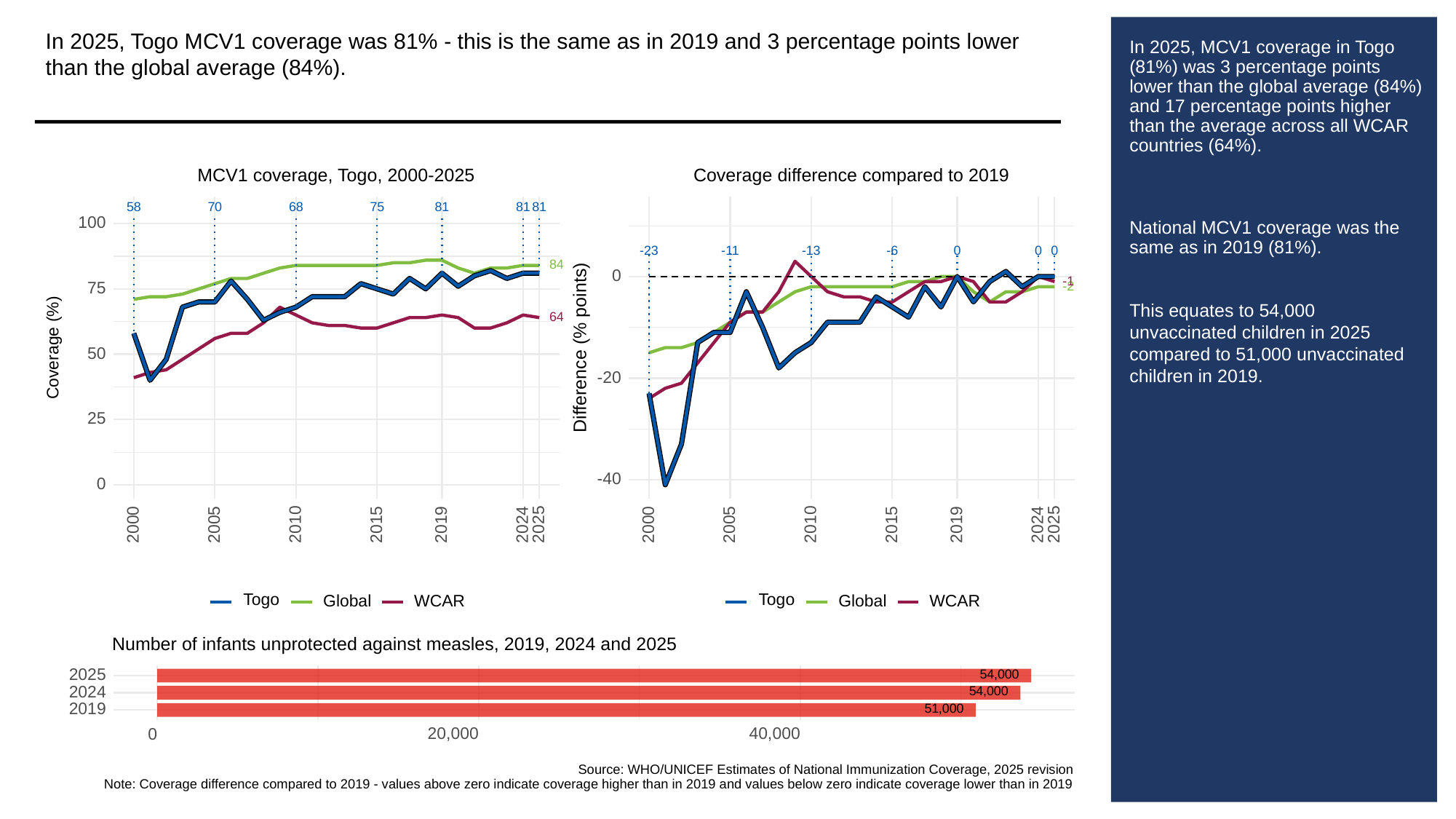

In 2025, Togo MCV1 coverage was 81% - this is the same as in 2019 and 3 percentage points lower than the global average (84%).
# In 2025, MCV1 coverage in Togo (81%) was 3 percentage points lower than the global average (84%) and 17 percentage points higher than the average across all WCAR countries (64%).

National MCV1 coverage was the same as in 2019 (81%).

This equates to 54,000 unvaccinated children in 2025 compared to 51,000 unvaccinated children in 2019.

MCV1 coverage, Togo, 2000-2025
Coverage difference compared to 2019

58
70
68
81
81
81
75
100

-23
-13
-6
0
0
0
-11

84

0

-1
-2
75

64

Difference (% points)
Coverage (%)
50

-20

25

-40
0

2000
2005
2010
2015
2019
2024
2025
2000
2005
2010
2015
2019
2024
2025
Togo
Togo
Global
WCAR
Global
WCAR

Number of infants unprotected against measles, 2019, 2024 and 2025

54,000
2025

54,000
2024

51,000
2019

20,000
40,000
0
Source: WHO/UNICEF Estimates of National Immunization Coverage, 2025 revision
Note: Coverage difference compared to 2019 - values above zero indicate coverage higher than in 2019 and values below zero indicate coverage lower than in 2019